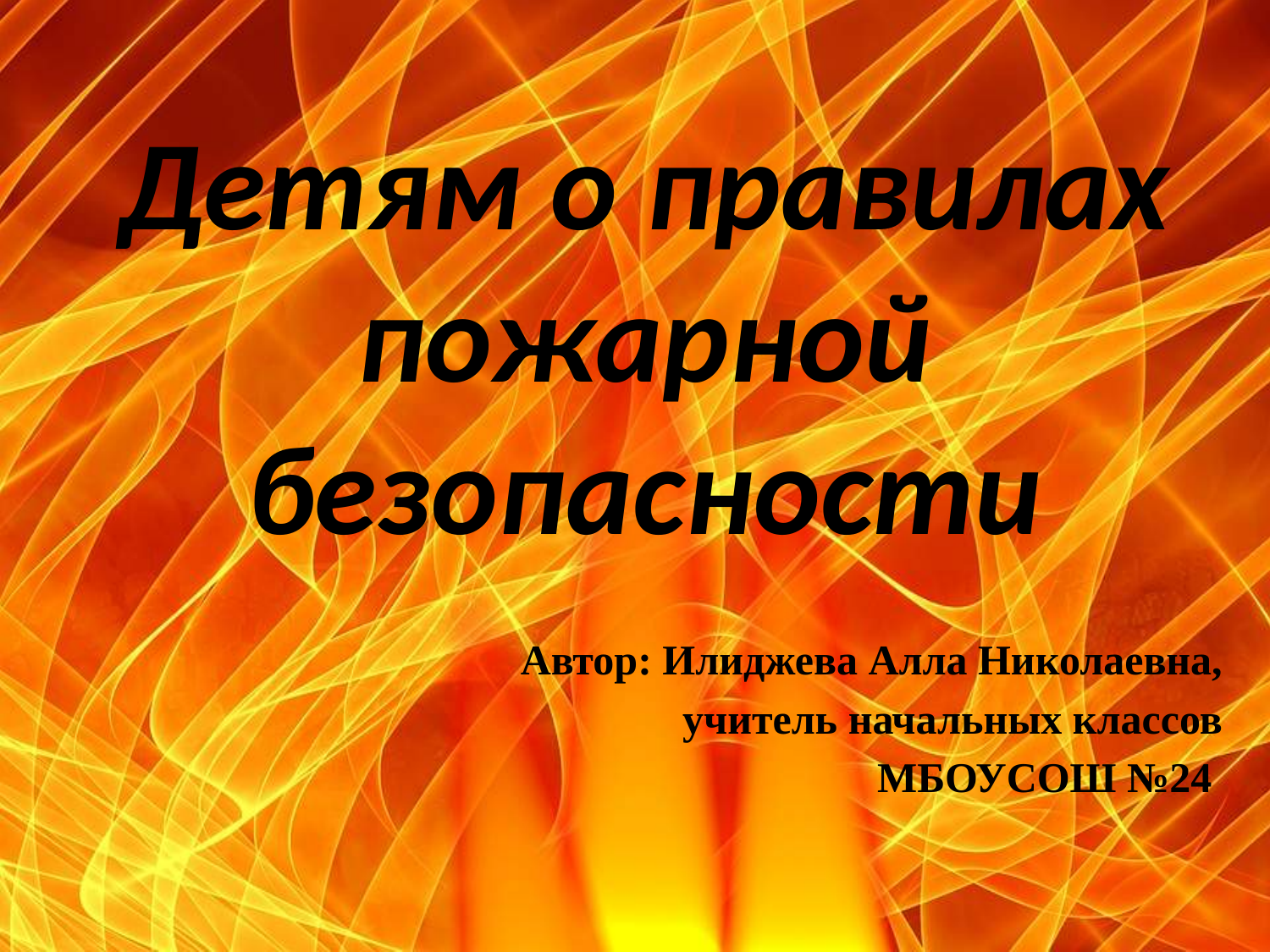

Детям о правилах пожарной безопасности
Автор: Илиджева Алла Николаевна,
учитель начальных классов
МБОУСОШ №24